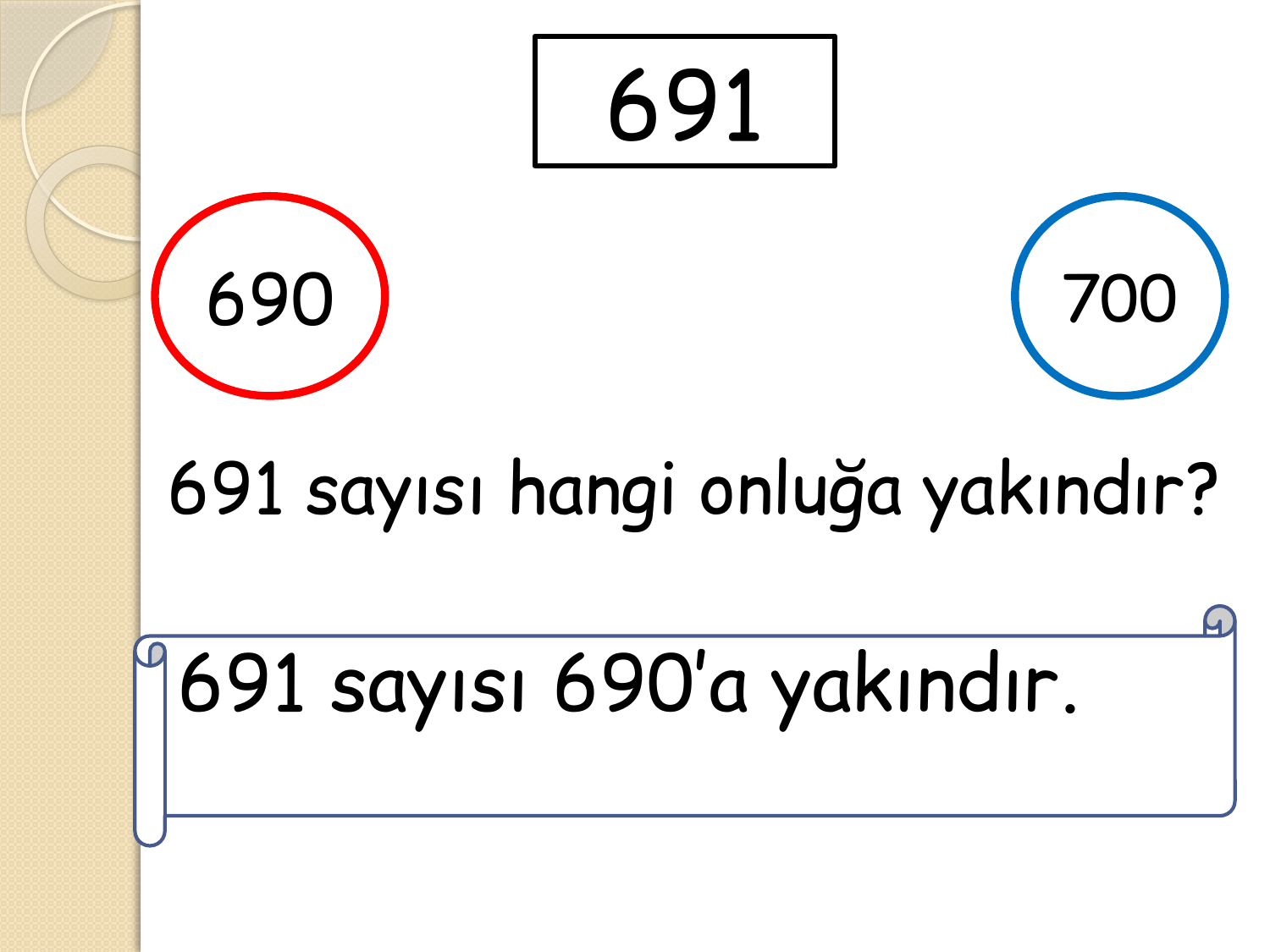

691
690
700
691 sayısı hangi onluğa yakındır?
691 sayısı 690’a yakındır.